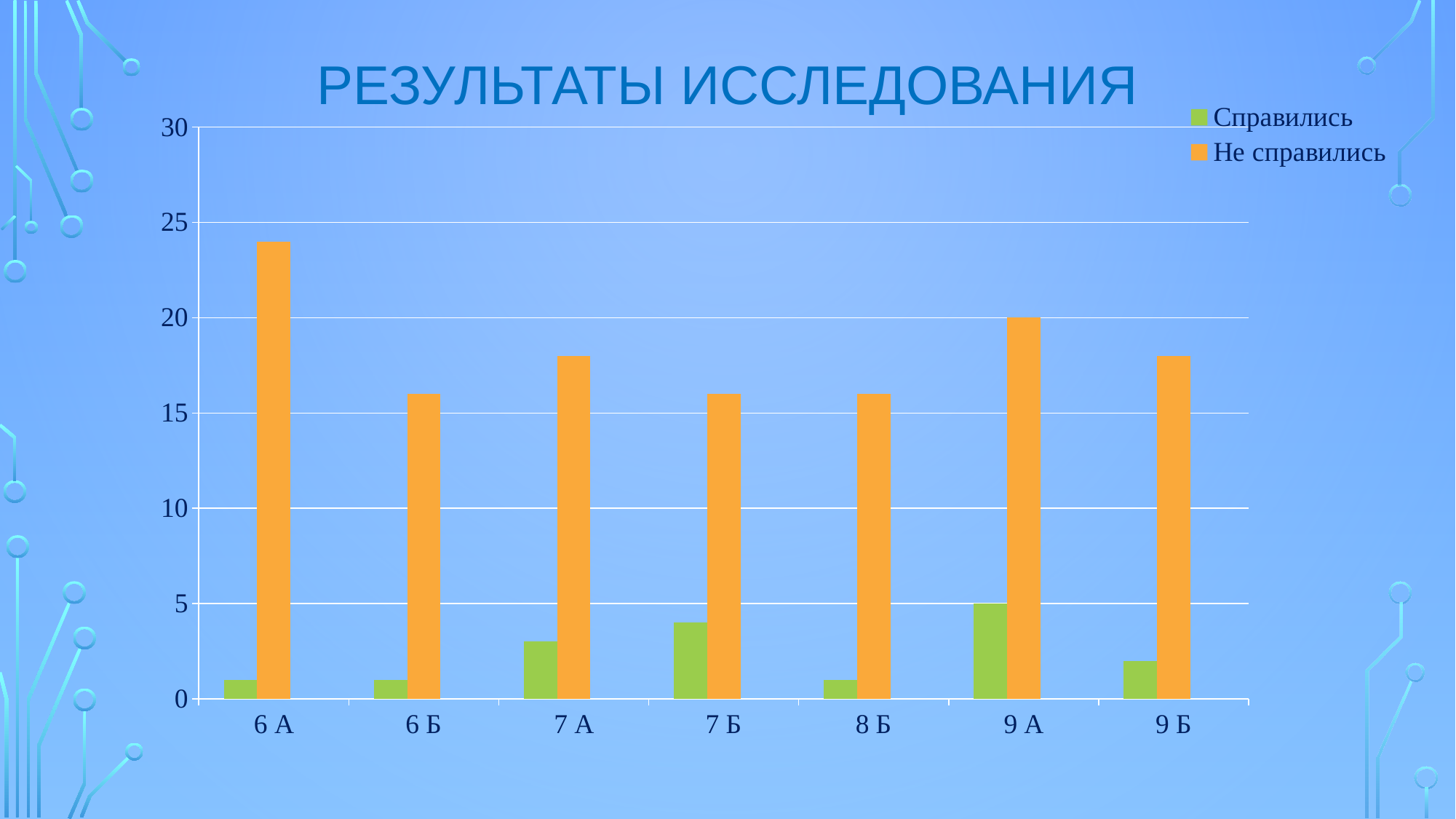

# Результаты исследования

### Chart

| Category | Справились | Не справились | Столбец1 |
|---|---|---|---|
| 6 А | 1.0 | 24.0 | None |
| 6 Б | 1.0 | 16.0 | None |
| 7 А | 3.0 | 18.0 | None |
| 7 Б | 4.0 | 16.0 | None |
| 8 Б | 1.0 | 16.0 | None |
| 9 А | 5.0 | 20.0 | None |
| 9 Б | 2.0 | 18.0 | None |